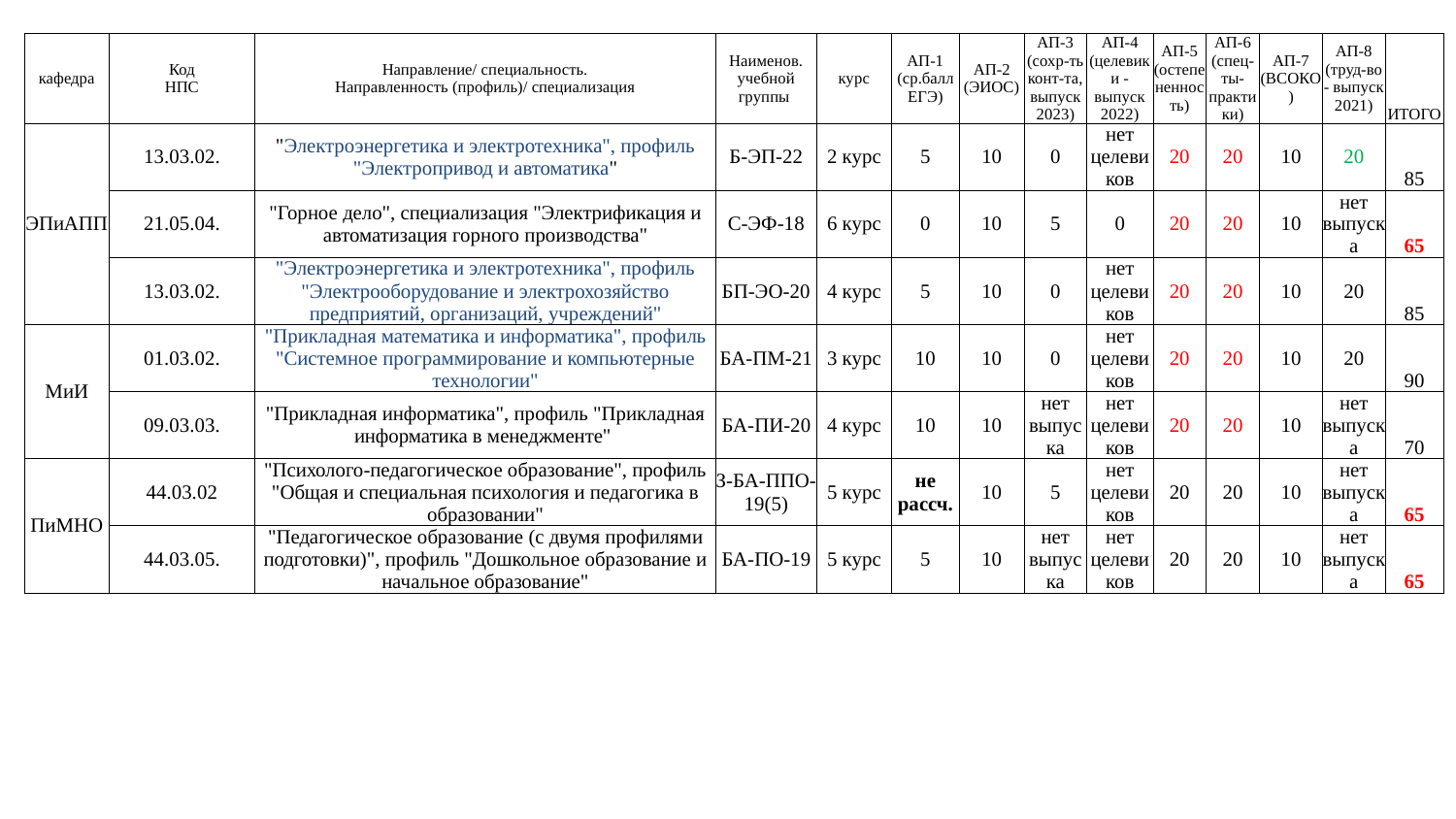

| кафедра | Код НПС | Направление/ специальность. Направленность (профиль)/ специализация | Наименов. учебной группы | курс | АП-1 (ср.балл ЕГЭ) | АП-2 (ЭИОС) | АП-3 (сохр-ть конт-та, выпуск 2023) | АП-4 (целевики - выпуск 2022) | АП-5 (остепененность) | АП-6 (спец-ты-практики) | АП-7 (ВСОКО) | АП-8 (труд-во - выпуск 2021) | ИТОГО |
| --- | --- | --- | --- | --- | --- | --- | --- | --- | --- | --- | --- | --- | --- |
| ЭПиАПП | 13.03.02. | "Электроэнергетика и электротехника", профиль "Электропривод и автоматика" | Б-ЭП-22 | 2 курс | 5 | 10 | 0 | нет целевиков | 20 | 20 | 10 | 20 | 85 |
|  | 21.05.04. | "Горное дело", специализация "Электрификация и автоматизация горного производства" | С-ЭФ-18 | 6 курс | 0 | 10 | 5 | 0 | 20 | 20 | 10 | нет выпуска | 65 |
|  | 13.03.02. | "Электроэнергетика и электротехника", профиль "Электрооборудование и электрохозяйство предприятий, организаций, учреждений" | БП-ЭО-20 | 4 курс | 5 | 10 | 0 | нет целевиков | 20 | 20 | 10 | 20 | 85 |
| МиИ | 01.03.02. | "Прикладная математика и информатика", профиль "Системное программирование и компьютерные технологии" | БА-ПМ-21 | 3 курс | 10 | 10 | 0 | нет целевиков | 20 | 20 | 10 | 20 | 90 |
|  | 09.03.03. | "Прикладная информатика", профиль "Прикладная информатика в менеджменте" | БА-ПИ-20 | 4 курс | 10 | 10 | нет выпуска | нет целевиков | 20 | 20 | 10 | нет выпуска | 70 |
| ПиМНО | 44.03.02 | "Психолого-педагогическое образование", профиль "Общая и специальная психология и педагогика в образовании" | З-БА-ППО-19(5) | 5 курс | не рассч. | 10 | 5 | нет целевиков | 20 | 20 | 10 | нет выпуска | 65 |
|  | 44.03.05. | "Педагогическое образование (с двумя профилями подготовки)", профиль "Дошкольное образование и начальное образование" | БА-ПО-19 | 5 курс | 5 | 10 | нет выпуска | нет целевиков | 20 | 20 | 10 | нет выпуска | 65 |